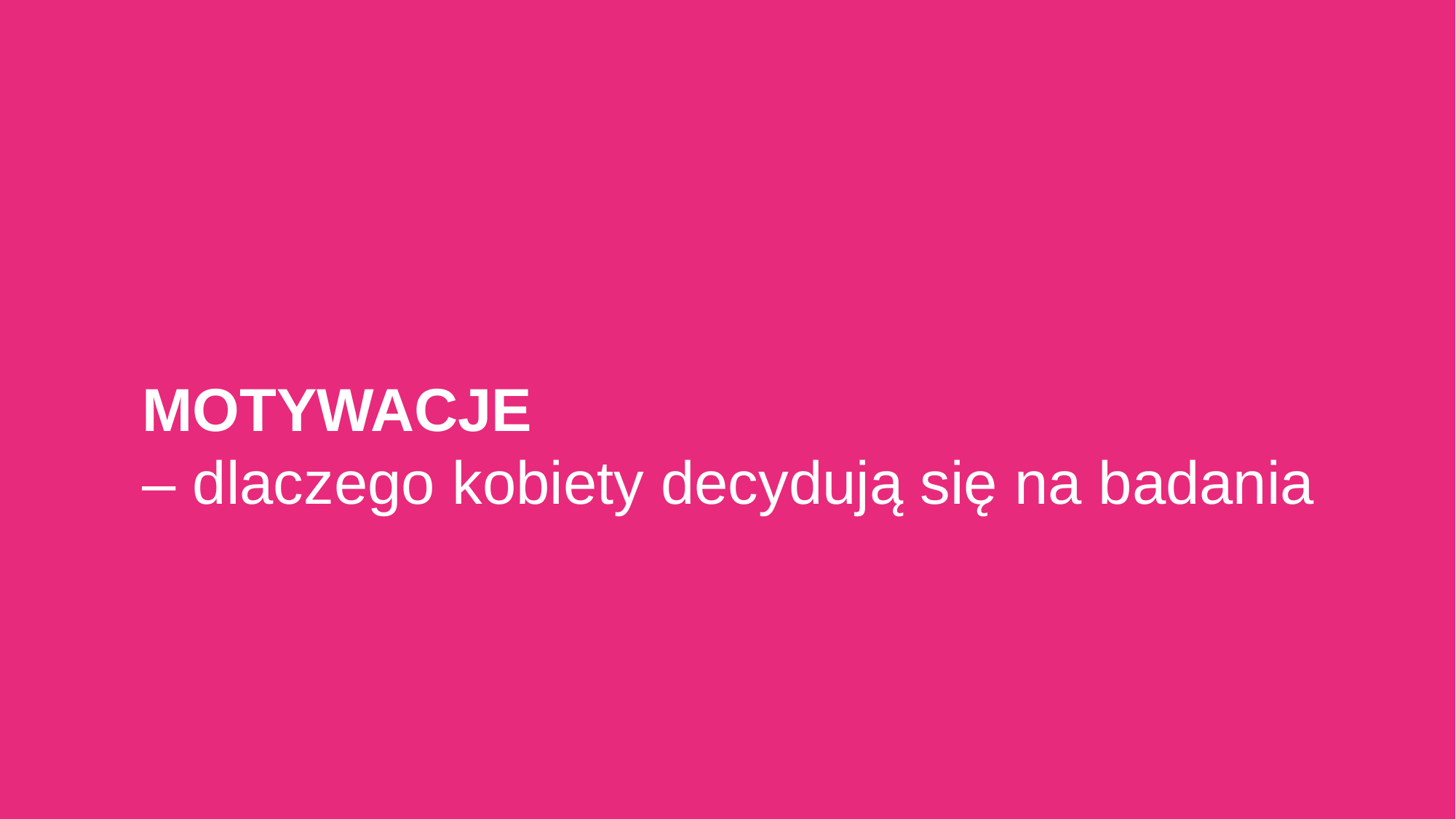

MOTYWACJE
– dlaczego kobiety decydują się na badania